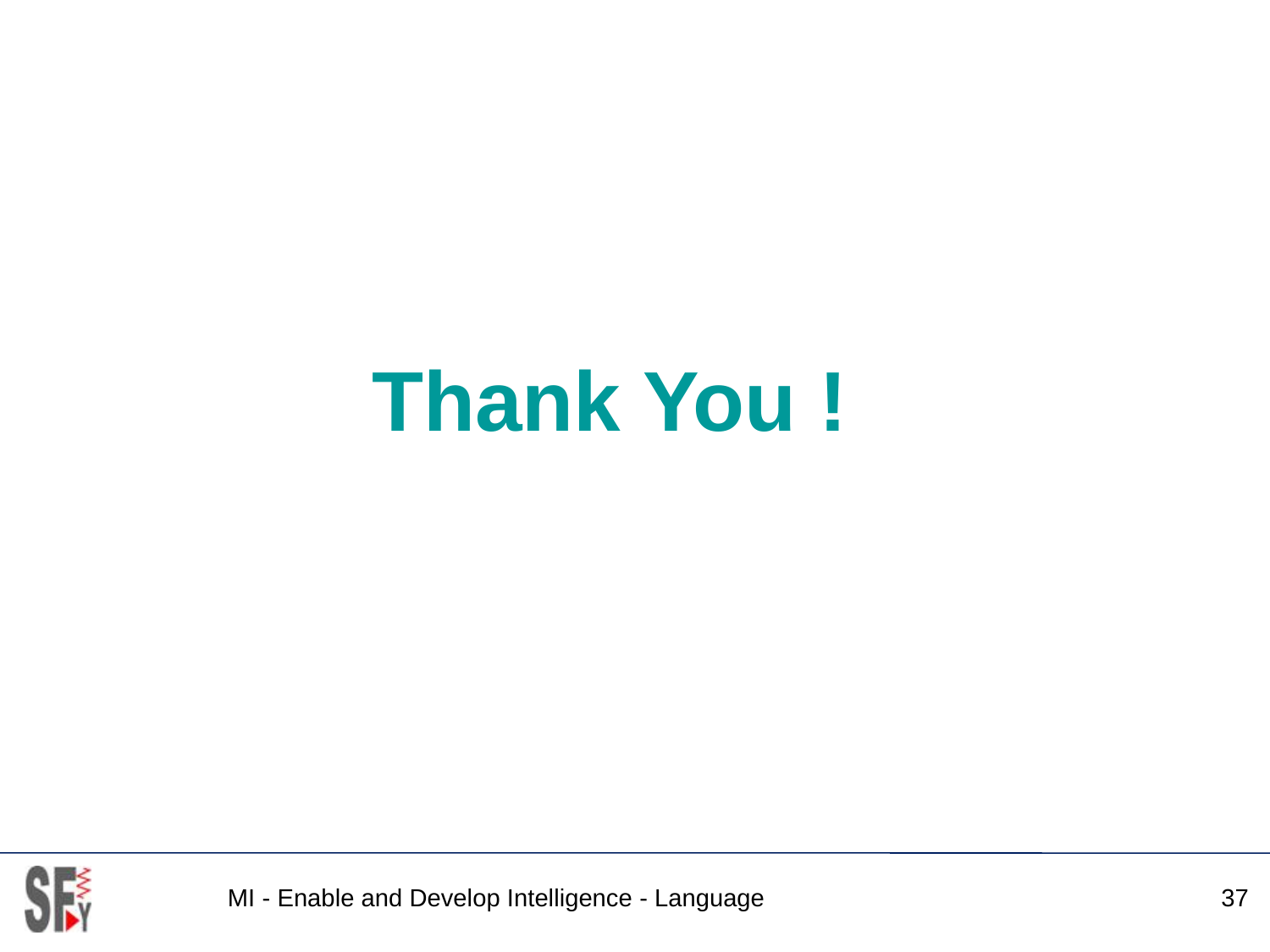

Thank You !
MI - Enable and Develop Intelligence - Language
37